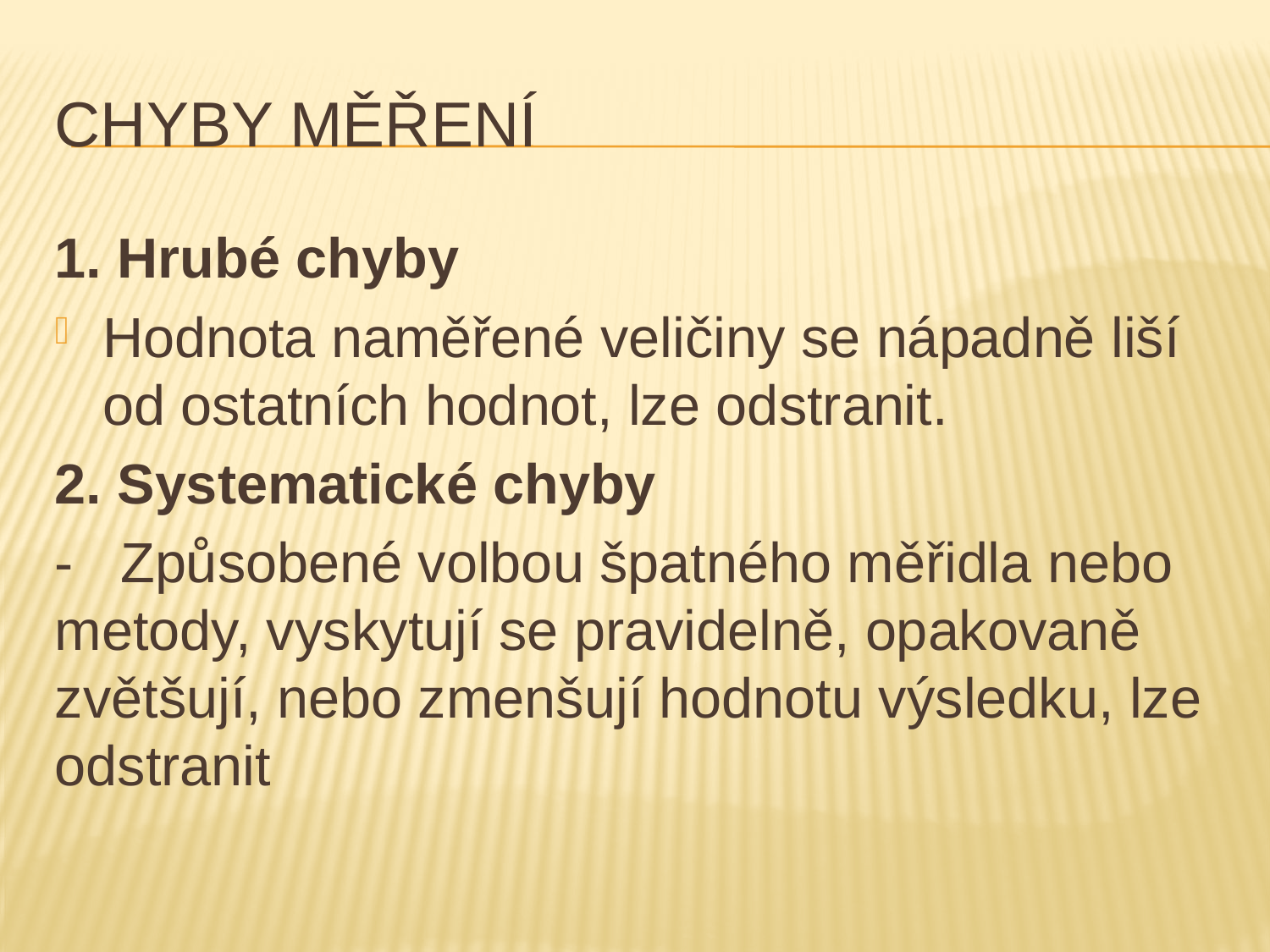

# Chyby měření
1. Hrubé chyby
Hodnota naměřené veličiny se nápadně liší od ostatních hodnot, lze odstranit.
2. Systematické chyby
-   Způsobené volbou špatného měřidla nebo   metody, vyskytují se pravidelně, opakovaně zvětšují, nebo zmenšují hodnotu výsledku, lze odstranit